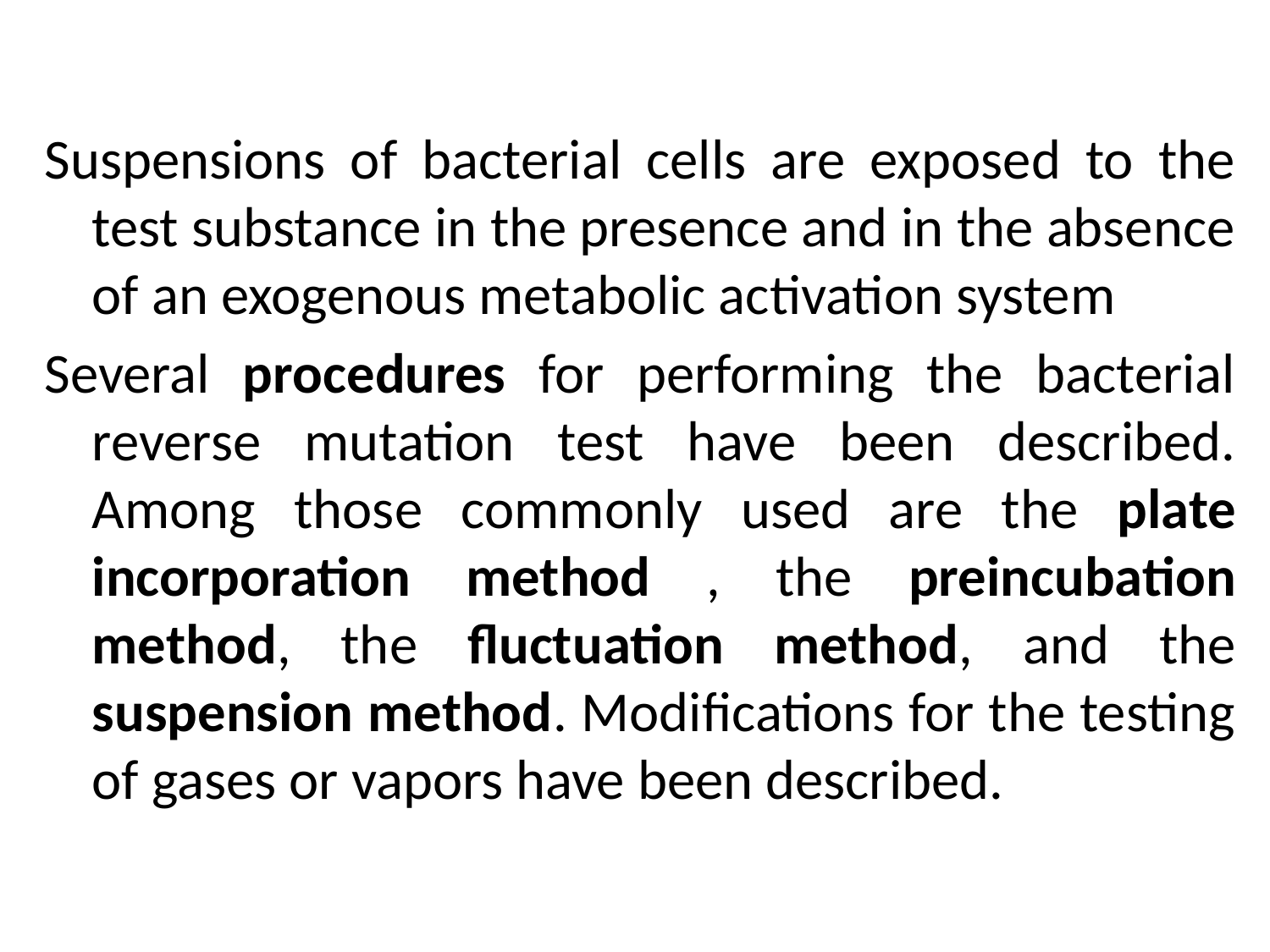

Suspensions of bacterial cells are exposed to the test substance in the presence and in the absence of an exogenous metabolic activation system
Several procedures for performing the bacterial reverse mutation test have been described. Among those commonly used are the plate incorporation method , the preincubation method, the fluctuation method, and the suspension method. Modifications for the testing of gases or vapors have been described.